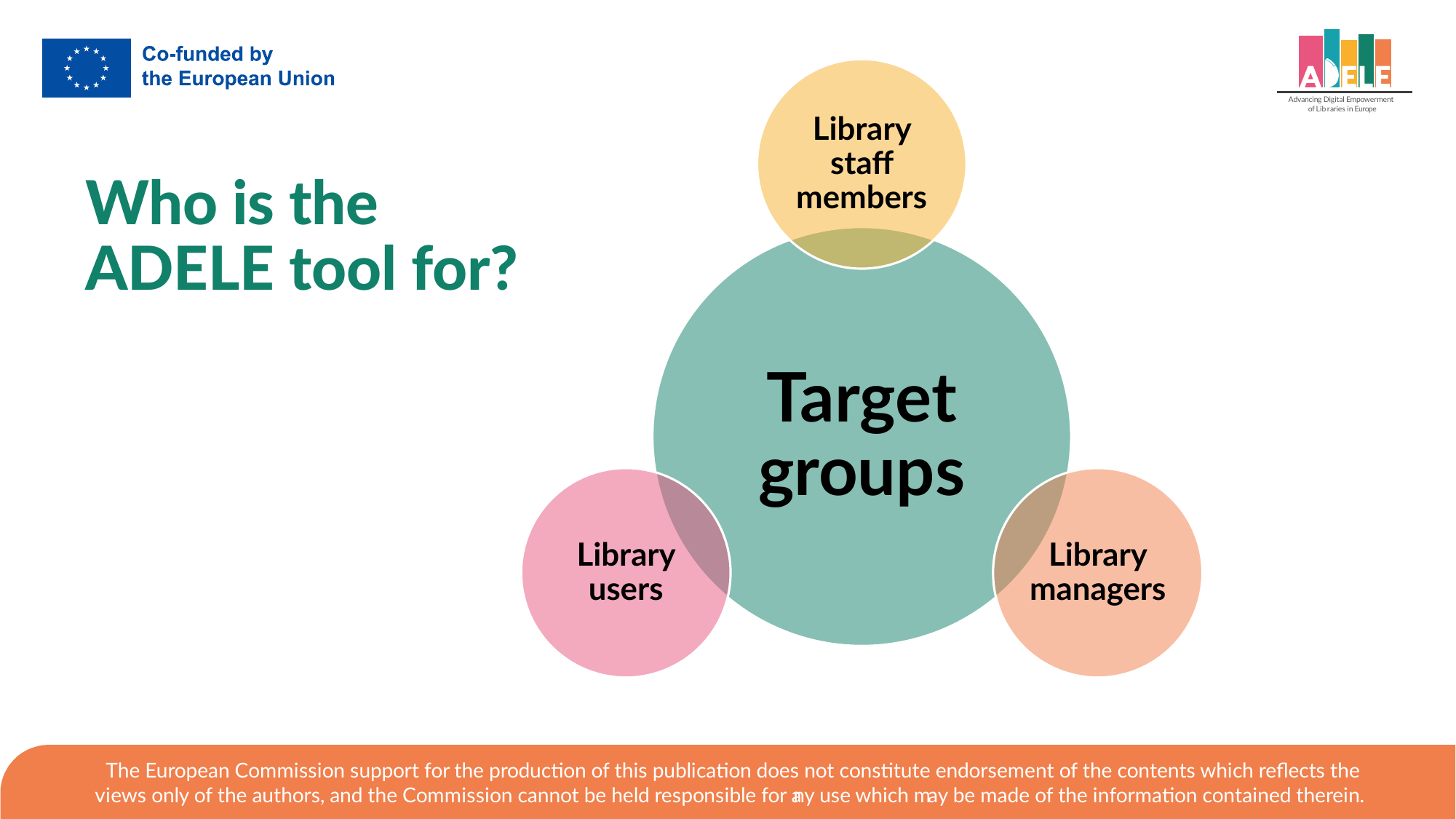

Target groups
Library staff members
Library managers
Library users
# Who is the ADELE tool for?